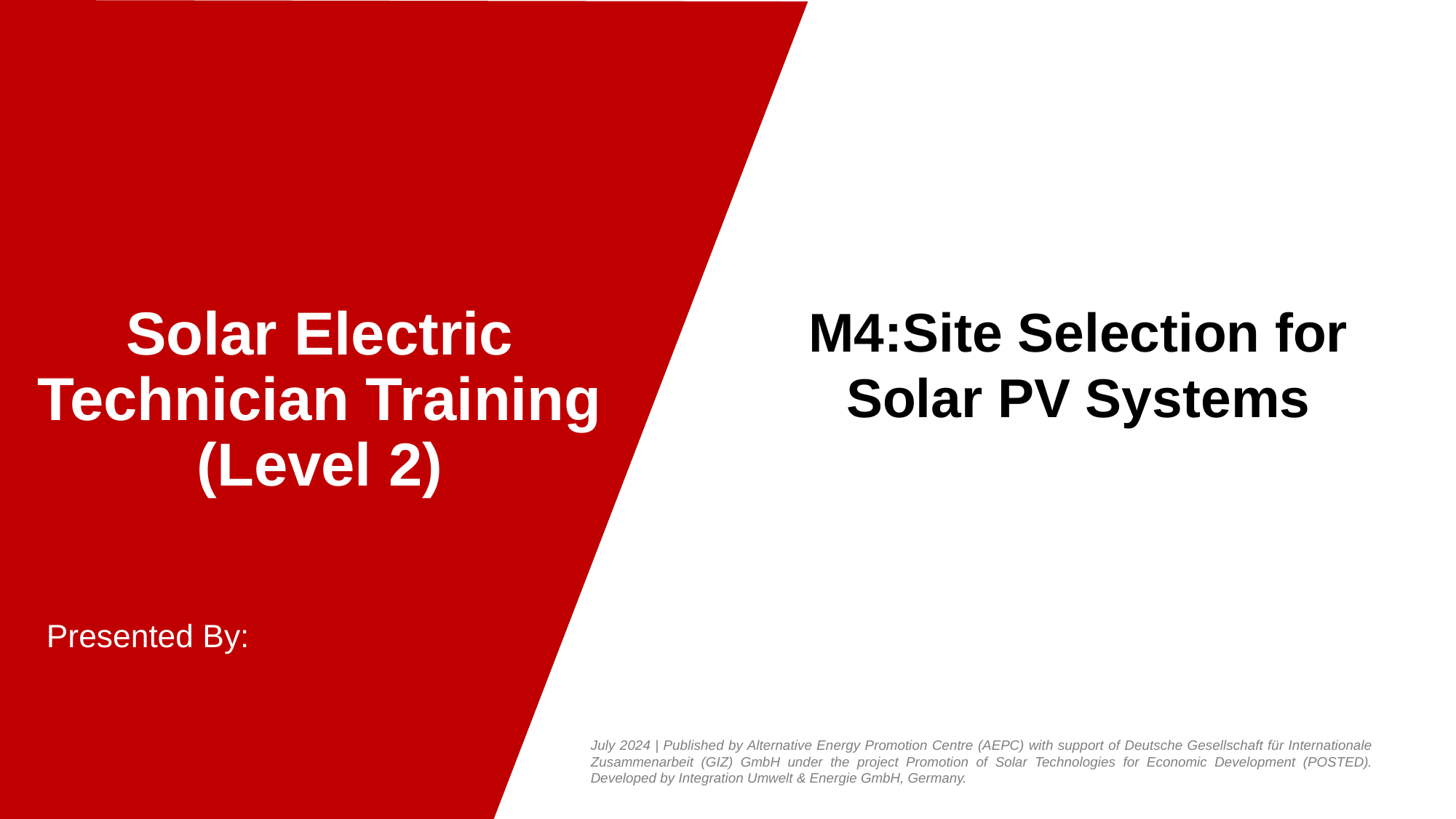

M4:Site Selection for Solar PV Systems
Solar Electric Technician Training (Level 2)

Presented By: